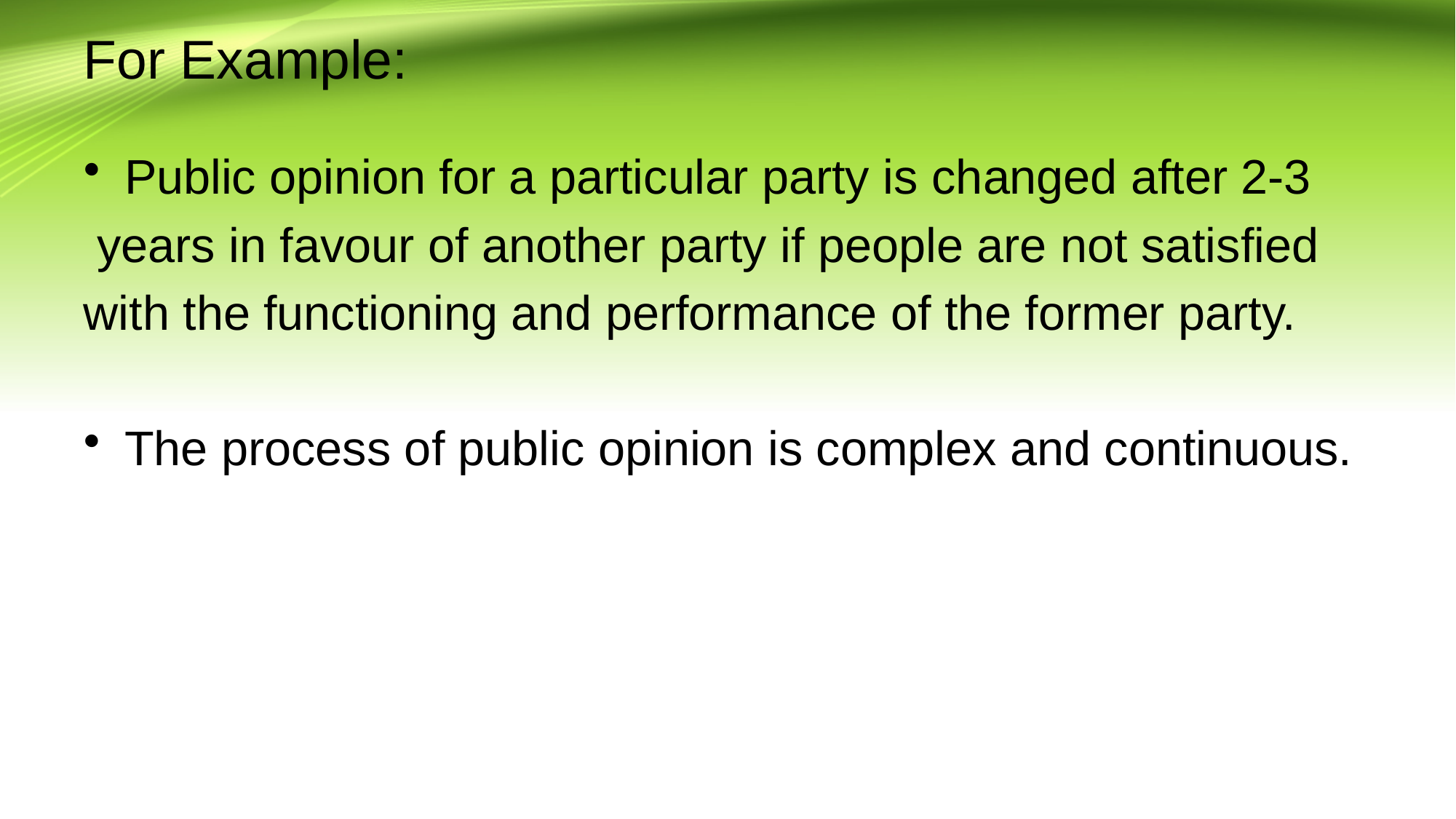

# For Example:
Public opinion for a particular party is changed after 2-3
 years in favour of another party if people are not satisfied
with the functioning and performance of the former party.

The process of public opinion is complex and continuous.